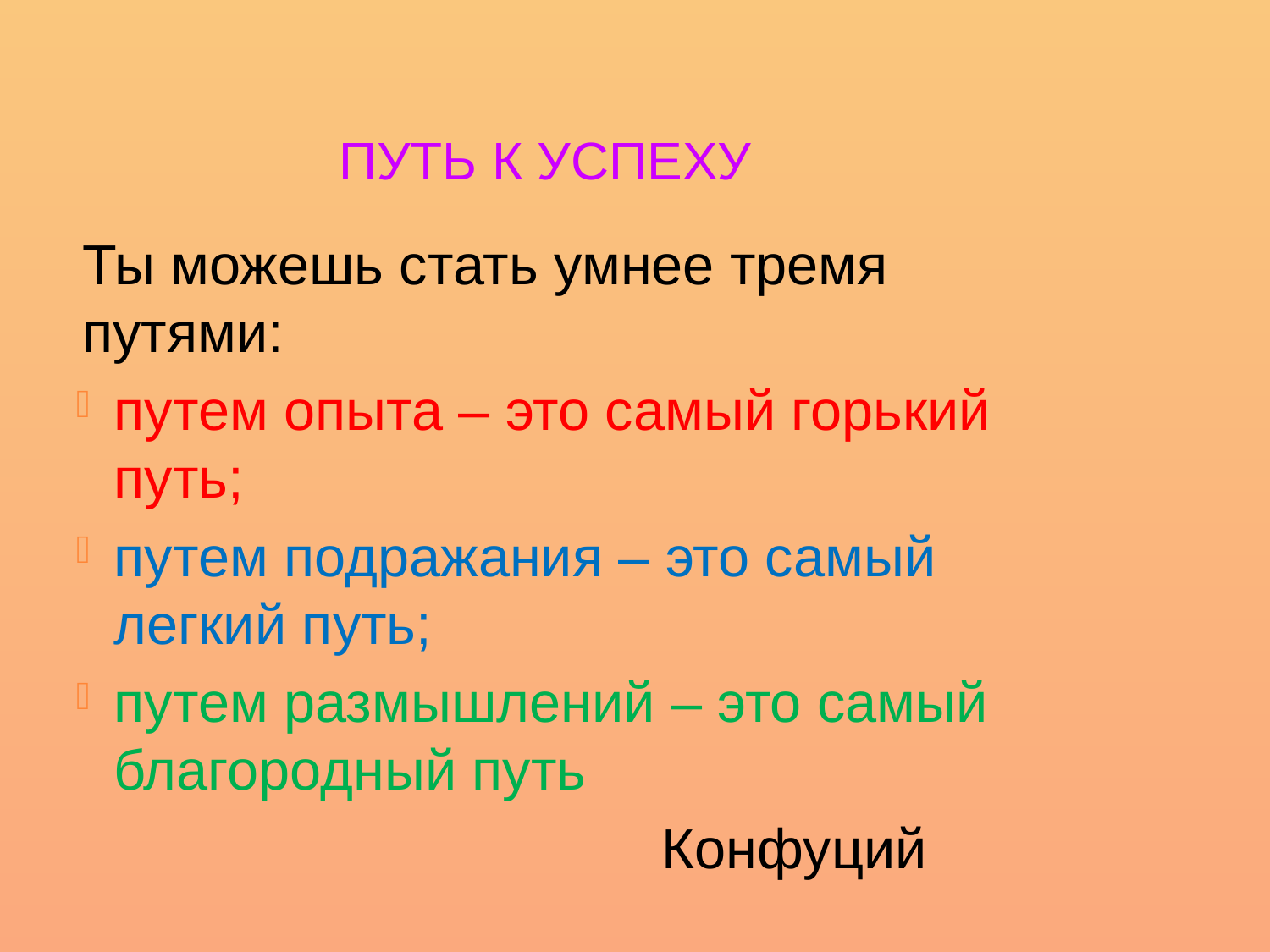

# ПУТЬ К УСПЕХУ
Ты можешь стать умнее тремя путями:
путем опыта – это самый горький путь;
путем подражания – это самый легкий путь;
путем размышлений – это самый благородный путь
                                     Конфуций